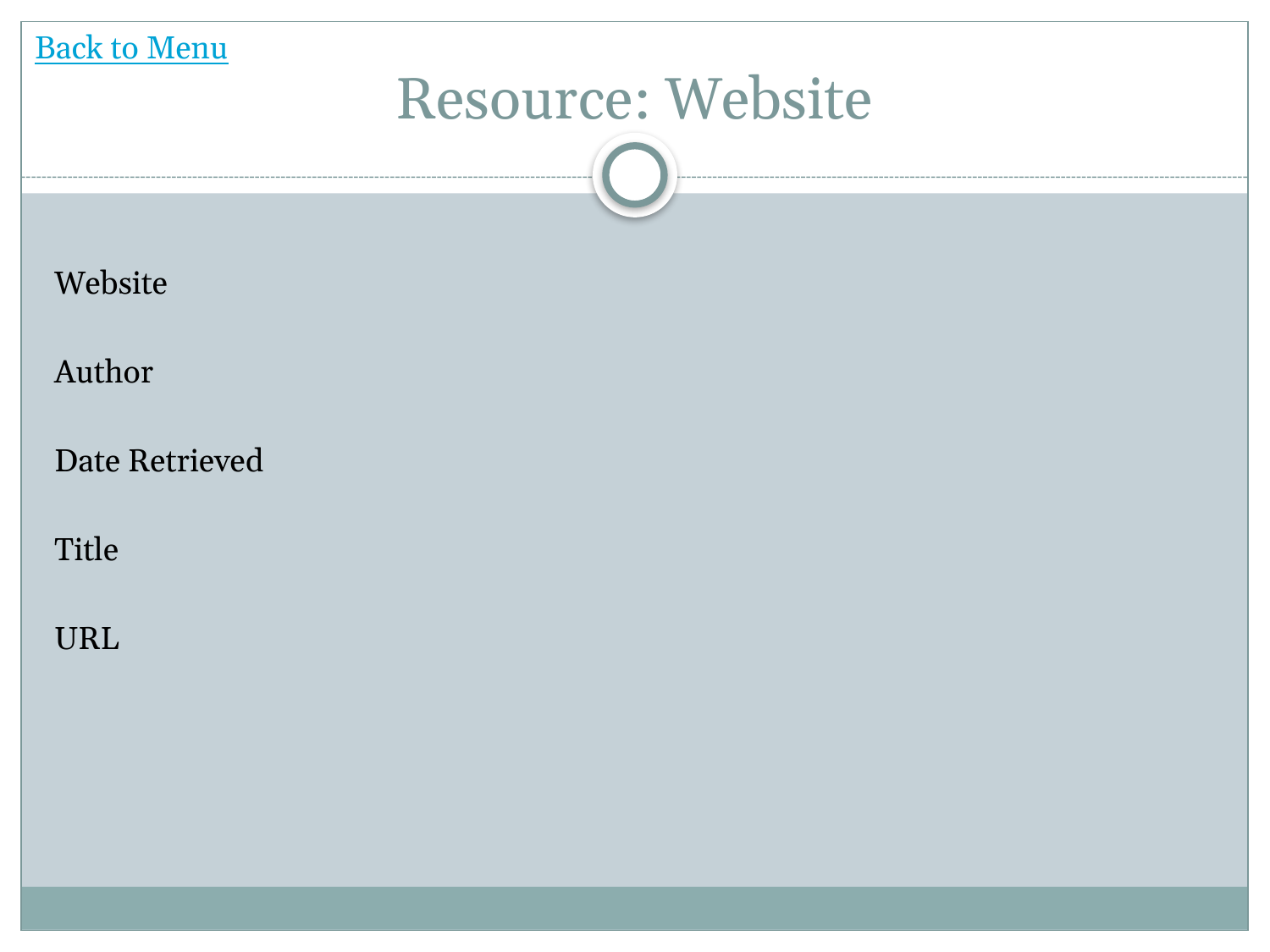

Back to Menu
# Resource: Website

Website

Author

Date Retrieved

Title

URL